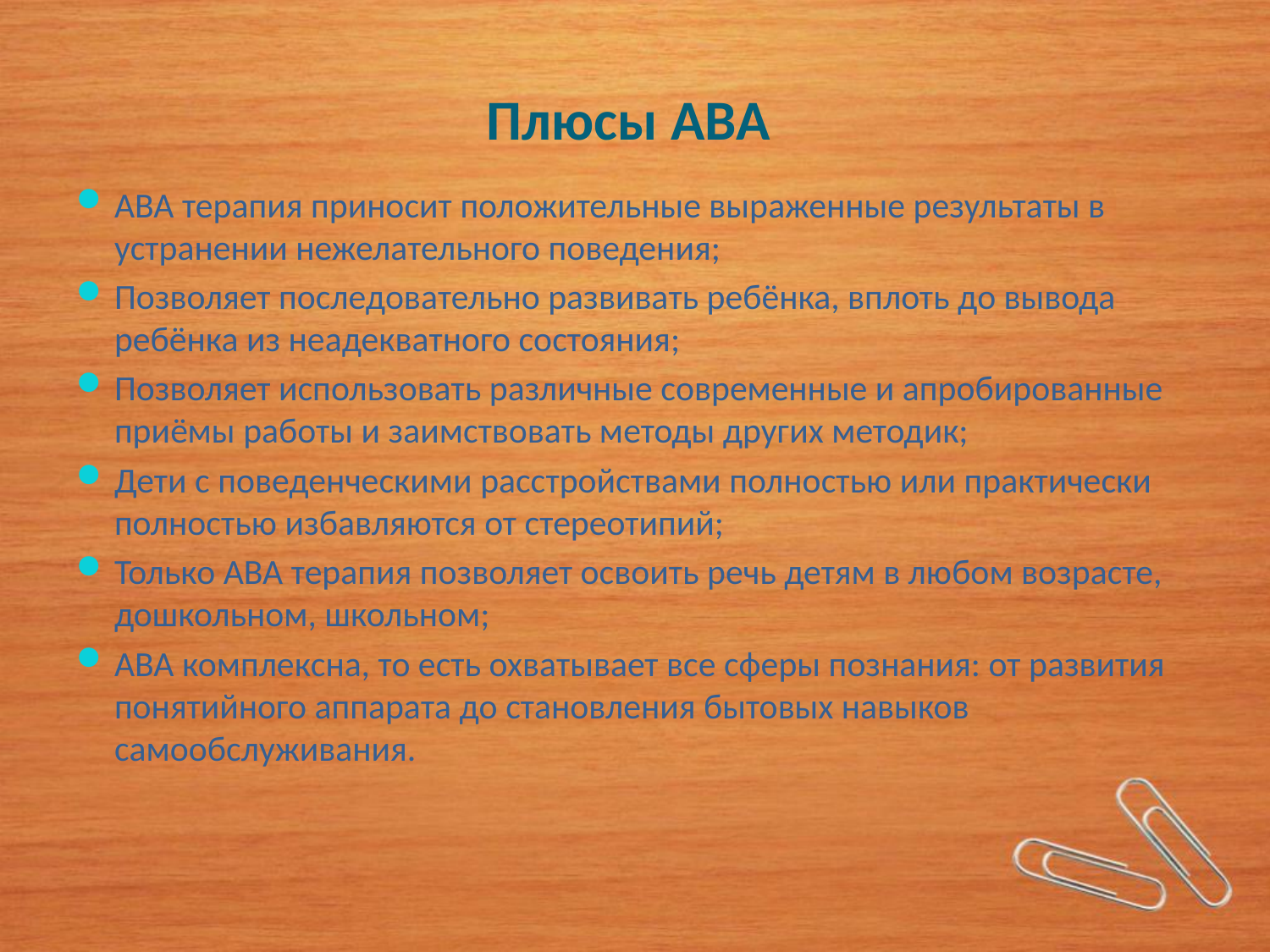

# Плюсы АВА
АВА терапия приносит положительные выраженные результаты в устранении нежелательного поведения;
Позволяет последовательно развивать ребёнка, вплоть до вывода ребёнка из неадекватного состояния;
Позволяет использовать различные современные и апробированные приёмы работы и заимствовать методы других методик;
Дети с поведенческими расстройствами полностью или практически полностью избавляются от стереотипий;
Только АВА терапия позволяет освоить речь детям в любом возрасте, дошкольном, школьном;
АВА комплексна, то есть охватывает все сферы познания: от развития понятийного аппарата до становления бытовых навыков самообслуживания.